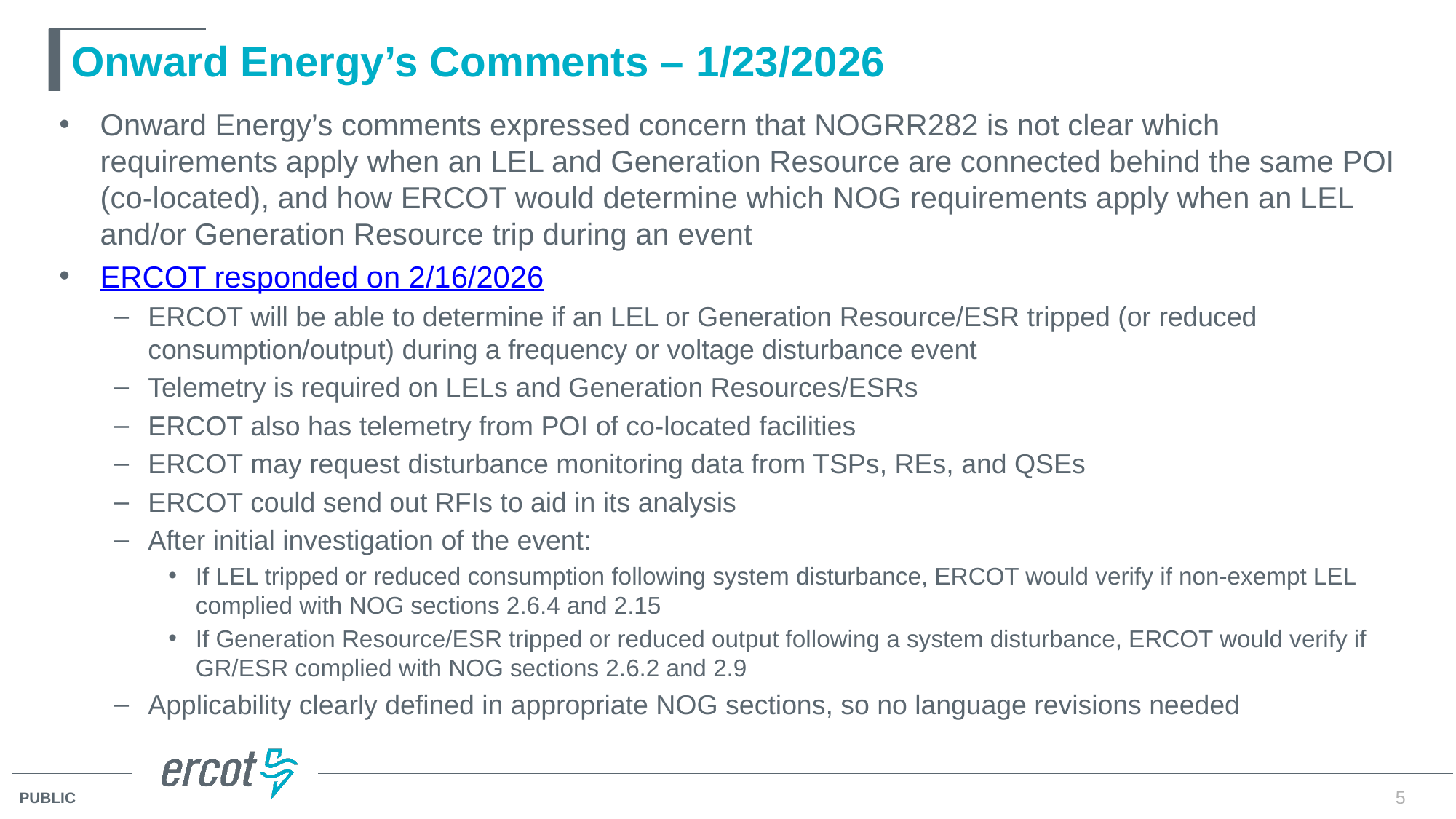

# Onward Energy’s Comments – 1/23/2026
Onward Energy’s comments expressed concern that NOGRR282 is not clear which requirements apply when an LEL and Generation Resource are connected behind the same POI (co-located), and how ERCOT would determine which NOG requirements apply when an LEL and/or Generation Resource trip during an event
ERCOT responded on 2/16/2026
ERCOT will be able to determine if an LEL or Generation Resource/ESR tripped (or reduced consumption/output) during a frequency or voltage disturbance event
Telemetry is required on LELs and Generation Resources/ESRs
ERCOT also has telemetry from POI of co-located facilities
ERCOT may request disturbance monitoring data from TSPs, REs, and QSEs
ERCOT could send out RFIs to aid in its analysis
After initial investigation of the event:
If LEL tripped or reduced consumption following system disturbance, ERCOT would verify if non-exempt LEL complied with NOG sections 2.6.4 and 2.15
If Generation Resource/ESR tripped or reduced output following a system disturbance, ERCOT would verify if GR/ESR complied with NOG sections 2.6.2 and 2.9
Applicability clearly defined in appropriate NOG sections, so no language revisions needed

5